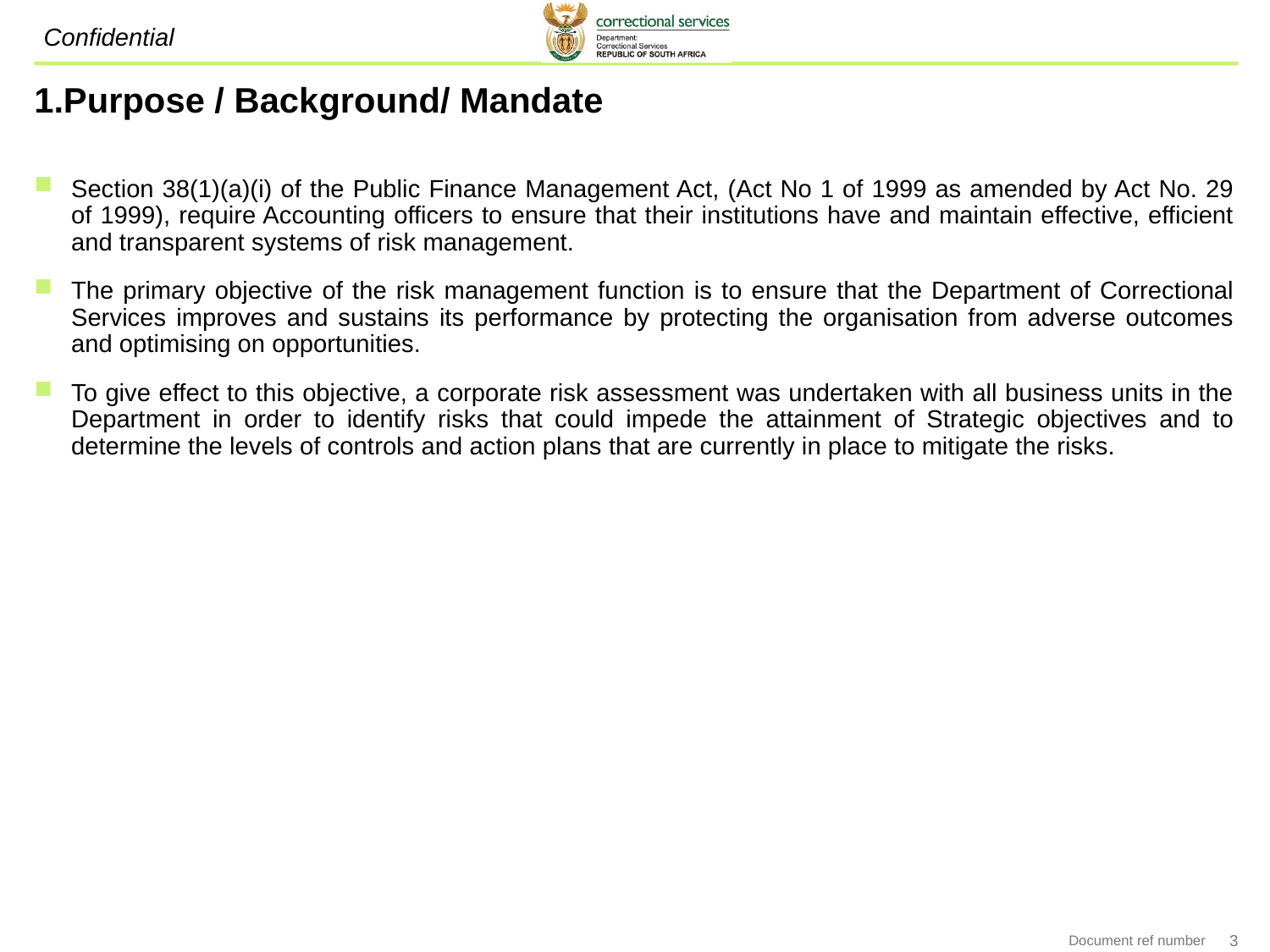

# 1.Purpose / Background/ Mandate
Section 38(1)(a)(i) of the Public Finance Management Act, (Act No 1 of 1999 as amended by Act No. 29 of 1999), require Accounting officers to ensure that their institutions have and maintain effective, efficient and transparent systems of risk management.
The primary objective of the risk management function is to ensure that the Department of Correctional Services improves and sustains its performance by protecting the organisation from adverse outcomes and optimising on opportunities.
To give effect to this objective, a corporate risk assessment was undertaken with all business units in the Department in order to identify risks that could impede the attainment of Strategic objectives and to determine the levels of controls and action plans that are currently in place to mitigate the risks.